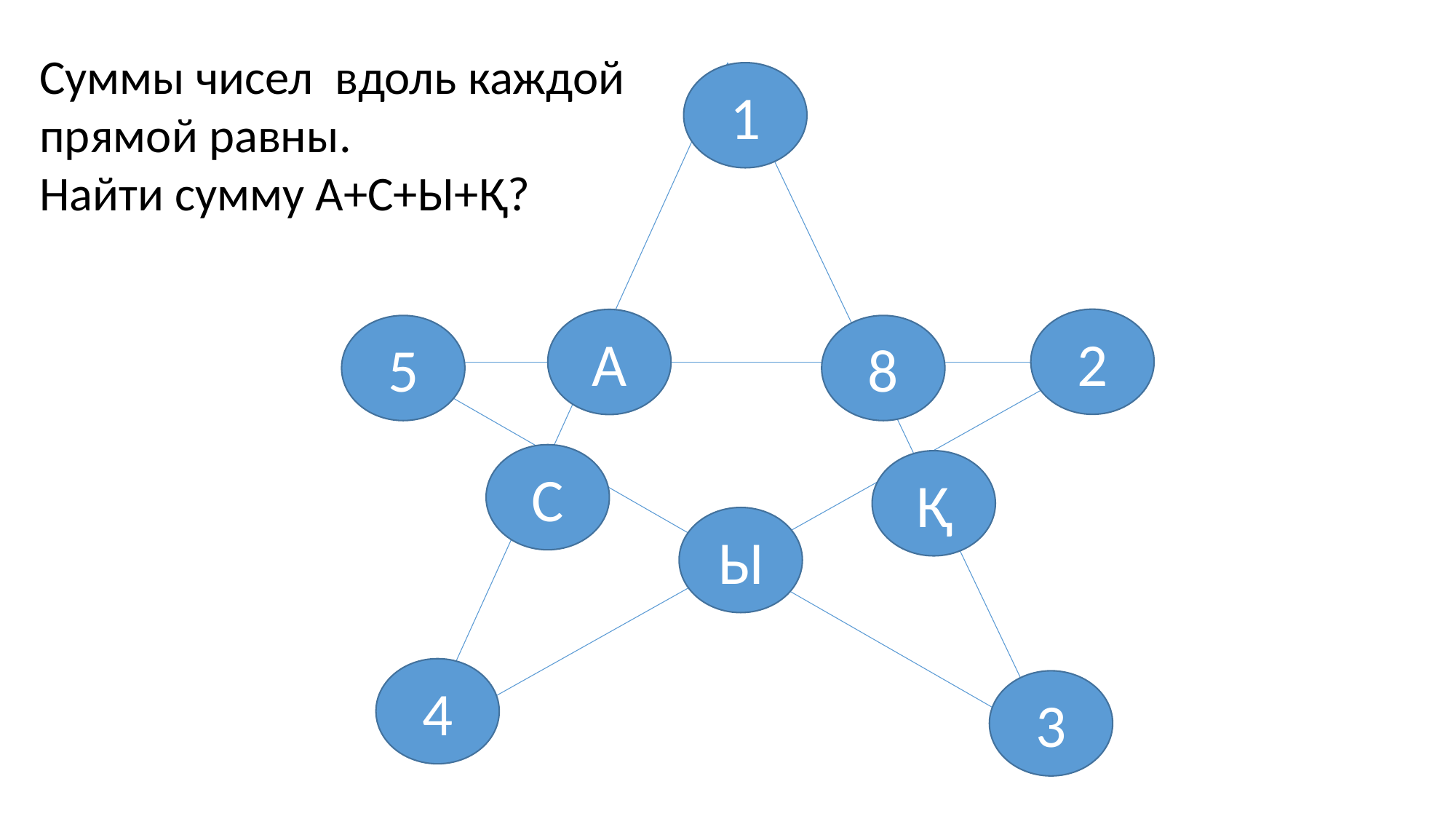

Суммы чисел  вдоль каждой
прямой равны.
Найти сумму А+С+Ы+Қ?
1
2
А
5
8
С
Қ
Ы
4
3